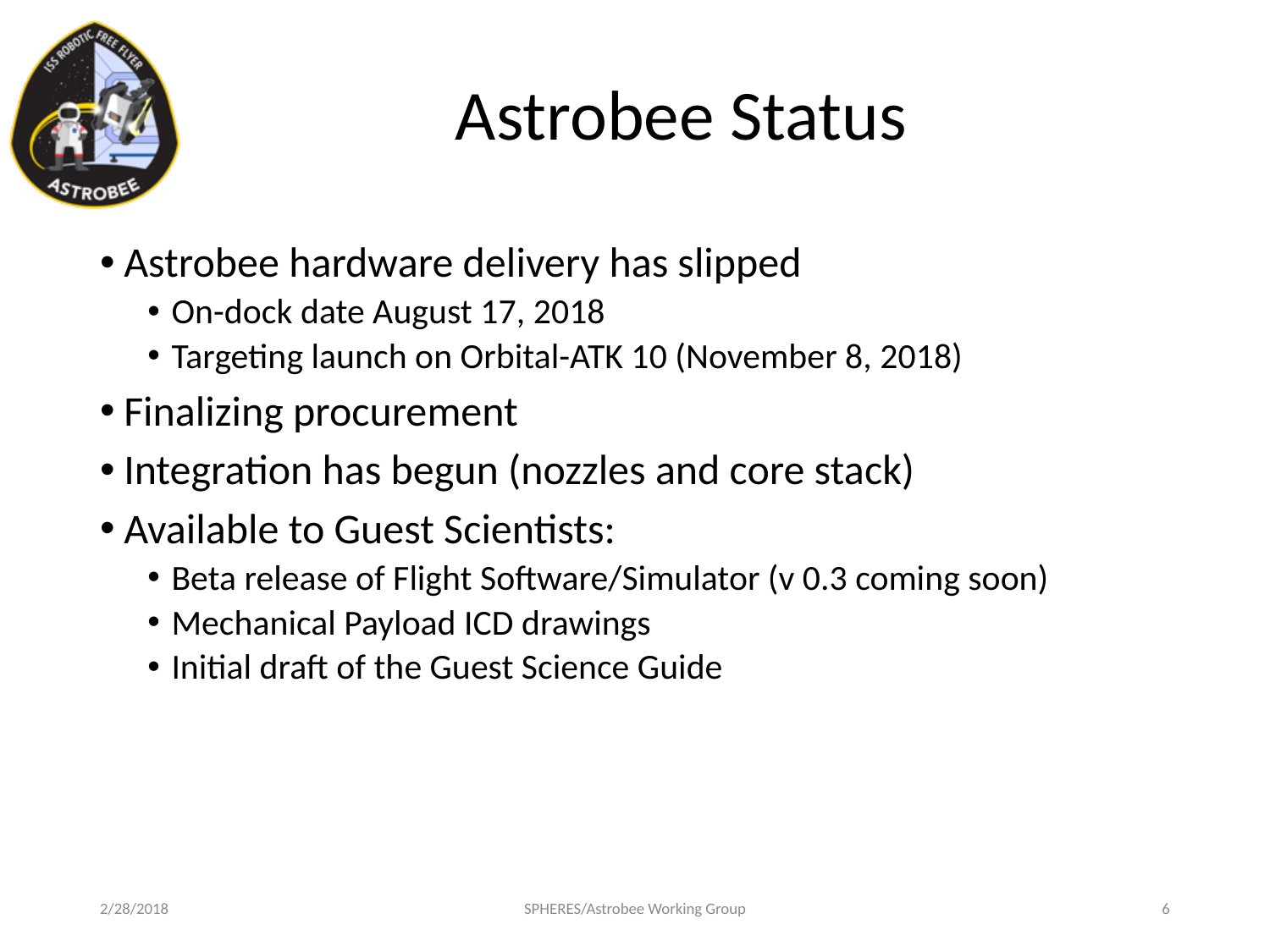

# Astrobee Status
Astrobee hardware delivery has slipped
On-dock date August 17, 2018
Targeting launch on Orbital-ATK 10 (November 8, 2018)
Finalizing procurement
Integration has begun (nozzles and core stack)
Available to Guest Scientists:
Beta release of Flight Software/Simulator (v 0.3 coming soon)
Mechanical Payload ICD drawings
Initial draft of the Guest Science Guide
2/28/2018
SPHERES/Astrobee Working Group
6